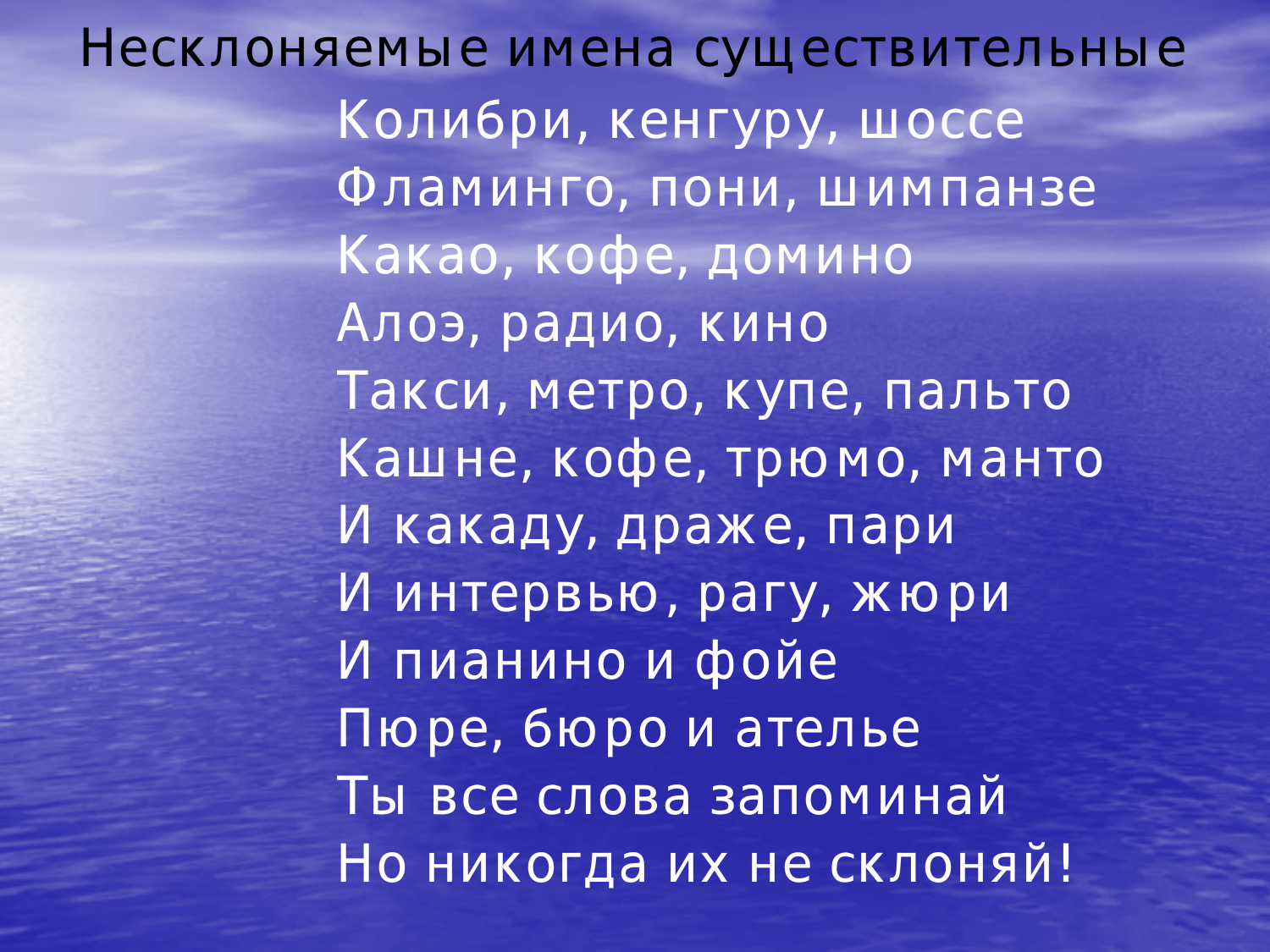

# Несклоняемые имена существительные
Колибри, кенгуру, шоссе
Фламинго, пони, шимпанзе
Какао, кофе, домино
Алоэ, радио, кино
Такси, метро, купе, пальто
Кашне, кофе, трюмо, манто
И какаду, драже, пари
И интервью, рагу, жюри
И пианино и фойе
Пюре, бюро и ателье
Ты все слова запоминай
Но никогда их не склоняй!